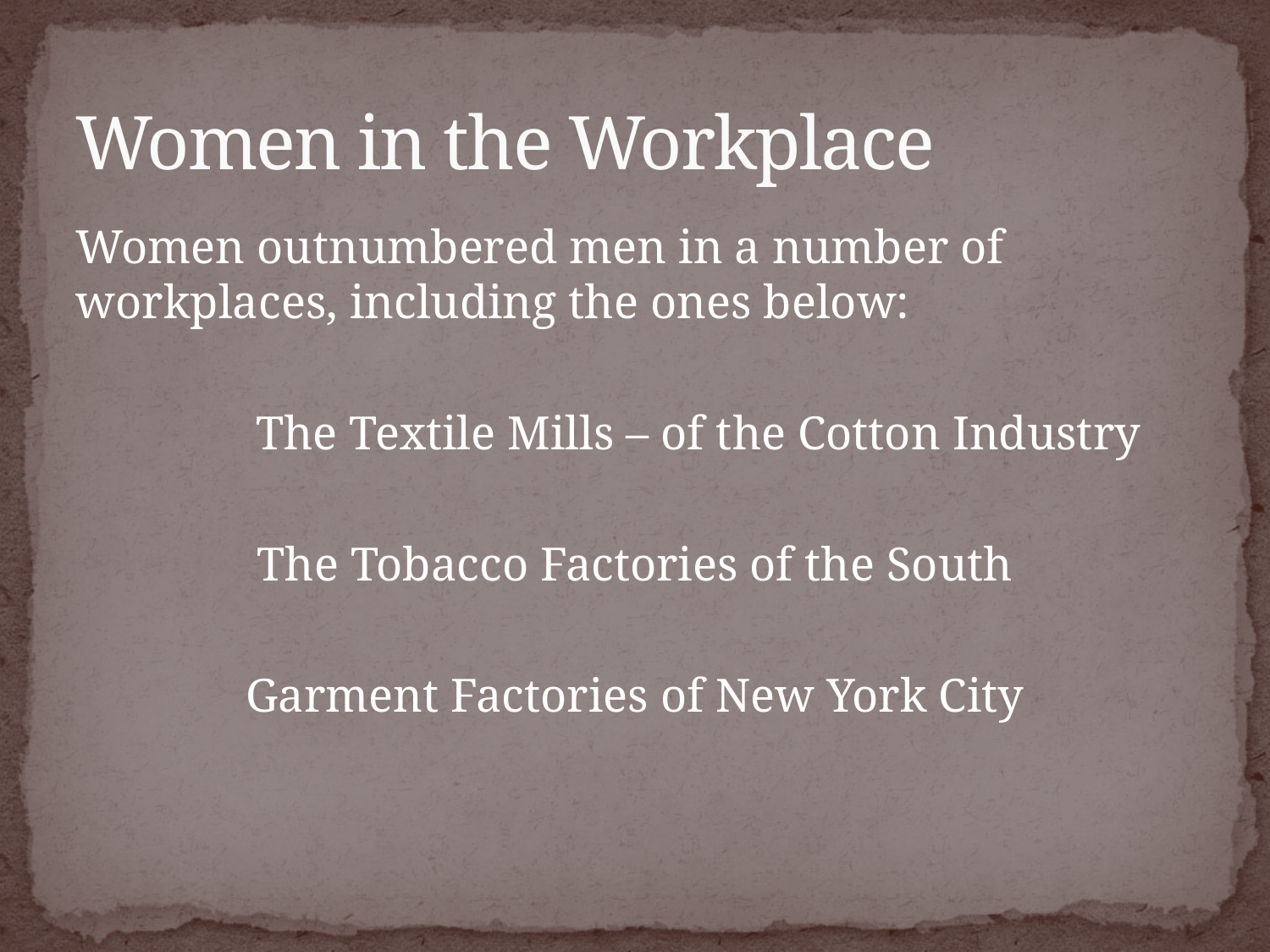

# Women in the Workplace
Women outnumbered men in a number of workplaces, including the ones below:

	The Textile Mills – of the Cotton Industry

The Tobacco Factories of the South

 Garment Factories of New York City